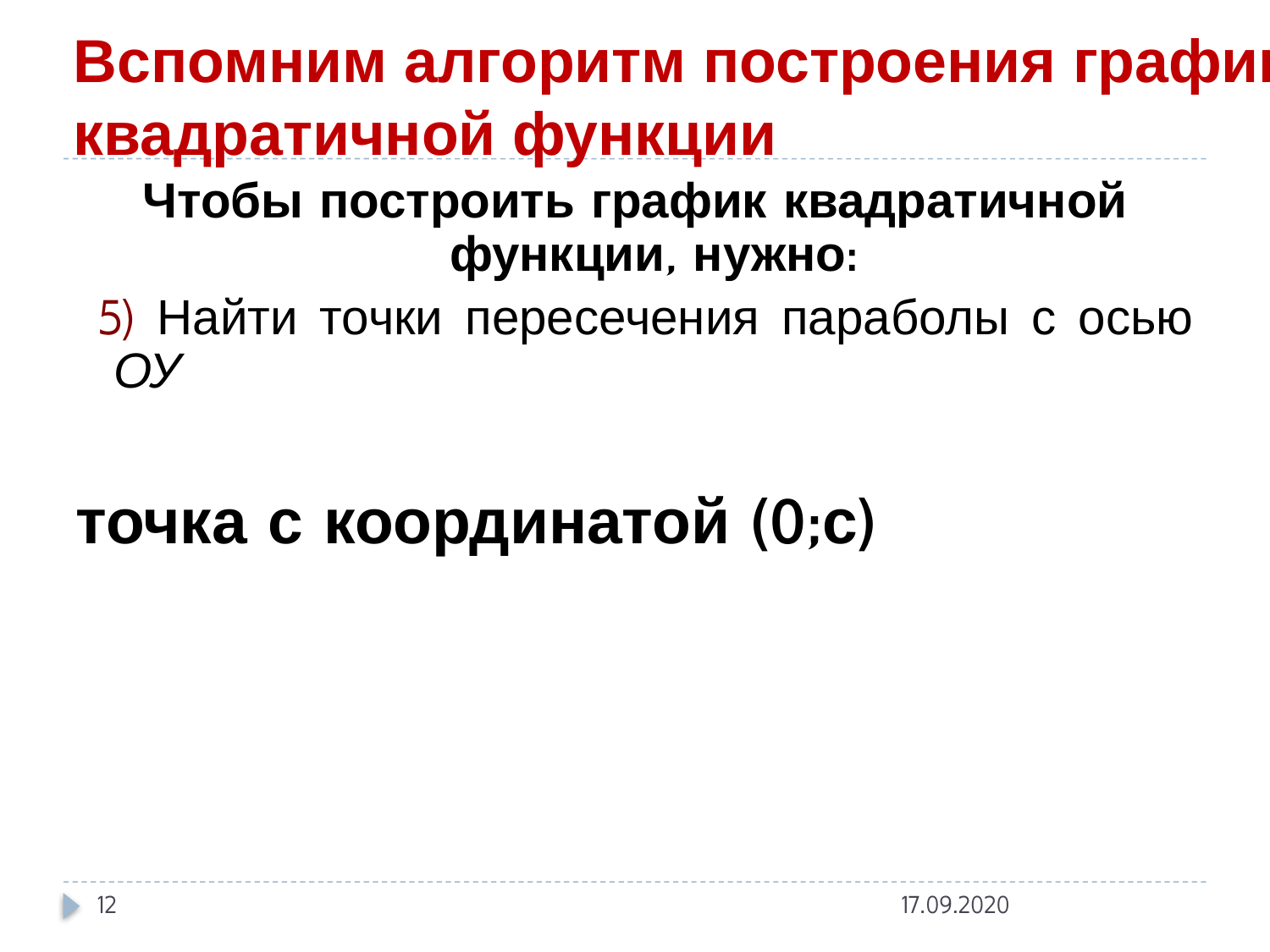

# Вспомним алгоритм построения графика квадратичной функции
Чтобы построить график квадратичной функции, нужно:
 5) Найти точки пересечения параболы с осью ОУ

точка с координатой (0;с)
12
17.09.2020